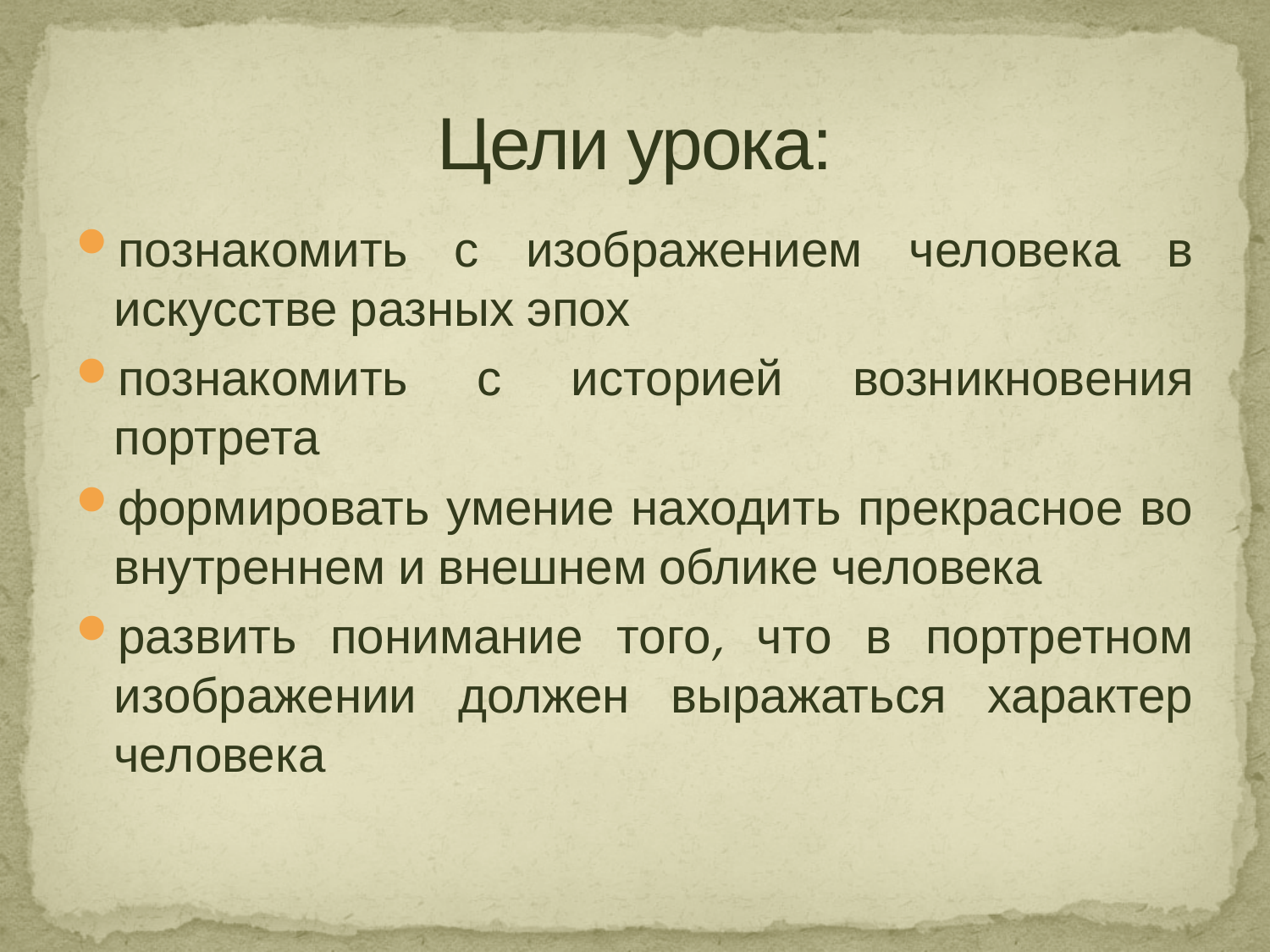

# Цели урока:
познакомить с изображением человека в искусстве разных эпох
познакомить с историей возникновения портрета
формировать умение находить прекрасное во внутреннем и внешнем облике человека
развить понимание того, что в портретном изображении должен выражаться характер человека